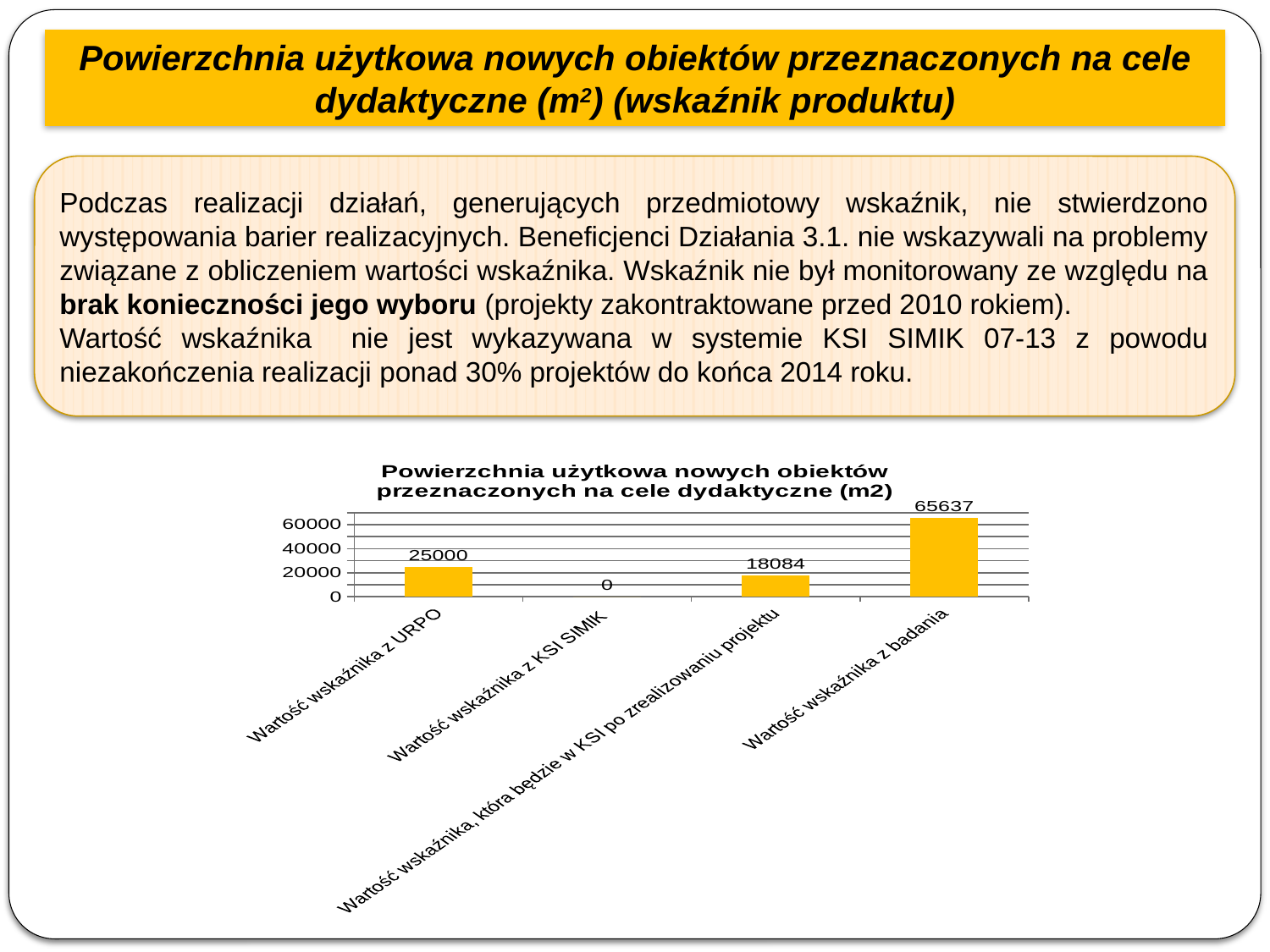

Powierzchnia użytkowa nowych obiektów przeznaczonych na cele dydaktyczne (m2) (wskaźnik produktu)
Podczas realizacji działań, generujących przedmiotowy wskaźnik, nie stwierdzono występowania barier realizacyjnych. Beneficjenci Działania 3.1. nie wskazywali na problemy związane z obliczeniem wartości wskaźnika. Wskaźnik nie był monitorowany ze względu na brak konieczności jego wyboru (projekty zakontraktowane przed 2010 rokiem).
Wartość wskaźnika  nie jest wykazywana w systemie KSI SIMIK 07-13 z powodu niezakończenia realizacji ponad 30% projektów do końca 2014 roku.

### Chart:

| Category | Powierzchnia użytkowa nowych obiektów przeznaczonych na cele dydaktyczne (m2) |
|---|---|
| Wartość wskaźnika z URPO | 25000.0 |
| Wartość wskaźnika z KSI SIMIK  | 0.0 |
| Wartość wskaźnika, która będzie w KSI po zrealizowaniu projektu | 18084.0 |
| Wartość wskaźnika z badania | 65637.0 |